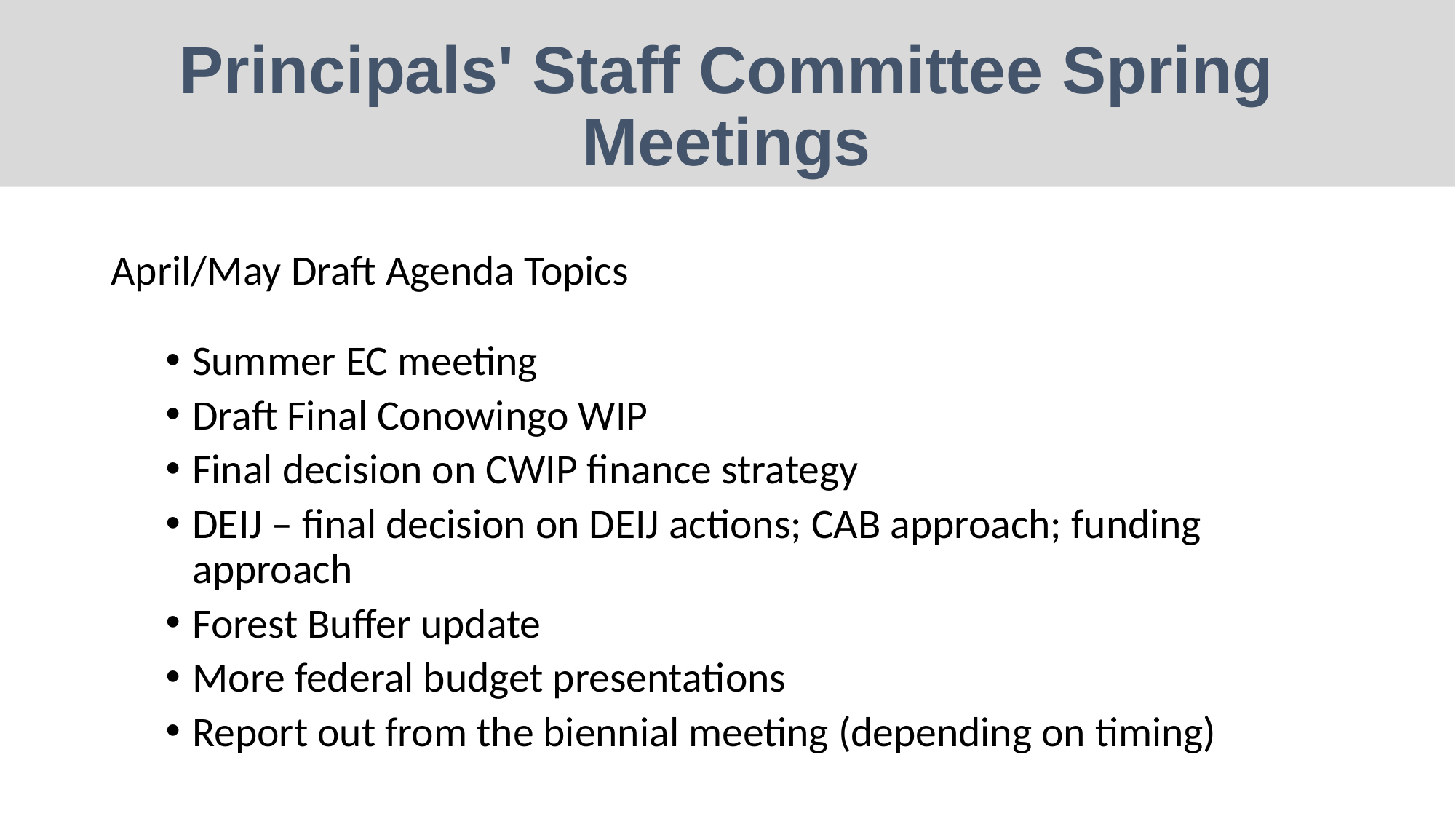

# Principals' Staff Committee Spring Meetings
April/May Draft Agenda Topics

Summer EC meeting
Draft Final Conowingo WIP
Final decision on CWIP finance strategy
DEIJ – final decision on DEIJ actions; CAB approach; funding approach
Forest Buffer update
More federal budget presentations
Report out from the biennial meeting (depending on timing)